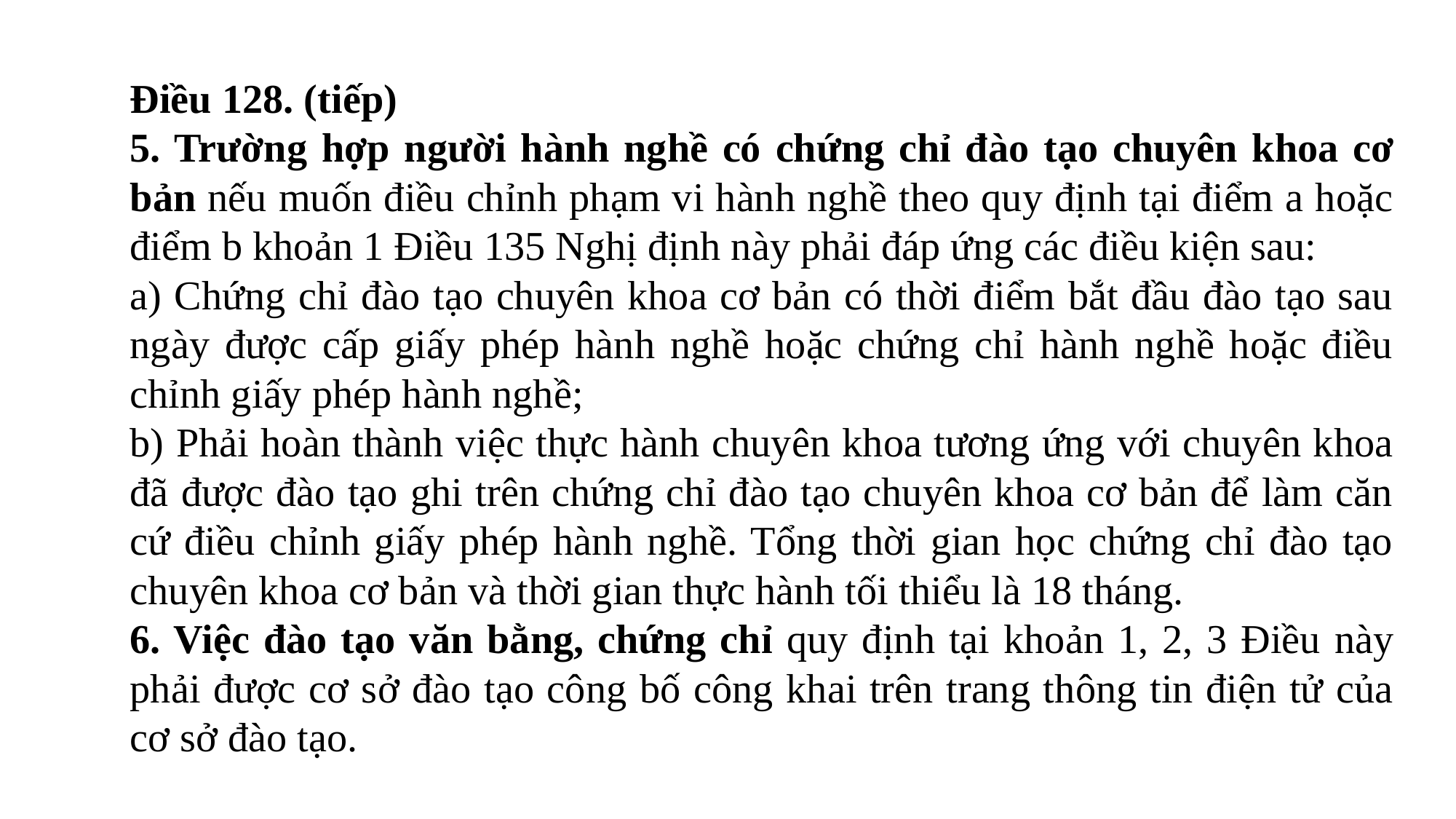

Điều 128. (tiếp)
5. Trường hợp người hành nghề có chứng chỉ đào tạo chuyên khoa cơ bản nếu muốn điều chỉnh phạm vi hành nghề theo quy định tại điểm a hoặc điểm b khoản 1 Điều 135 Nghị định này phải đáp ứng các điều kiện sau:
a) Chứng chỉ đào tạo chuyên khoa cơ bản có thời điểm bắt đầu đào tạo sau ngày được cấp giấy phép hành nghề hoặc chứng chỉ hành nghề hoặc điều chỉnh giấy phép hành nghề;
b) Phải hoàn thành việc thực hành chuyên khoa tương ứng với chuyên khoa đã được đào tạo ghi trên chứng chỉ đào tạo chuyên khoa cơ bản để làm căn cứ điều chỉnh giấy phép hành nghề. Tổng thời gian học chứng chỉ đào tạo chuyên khoa cơ bản và thời gian thực hành tối thiểu là 18 tháng.
6. Việc đào tạo văn bằng, chứng chỉ quy định tại khoản 1, 2, 3 Điều này phải được cơ sở đào tạo công bố công khai trên trang thông tin điện tử của cơ sở đào tạo.